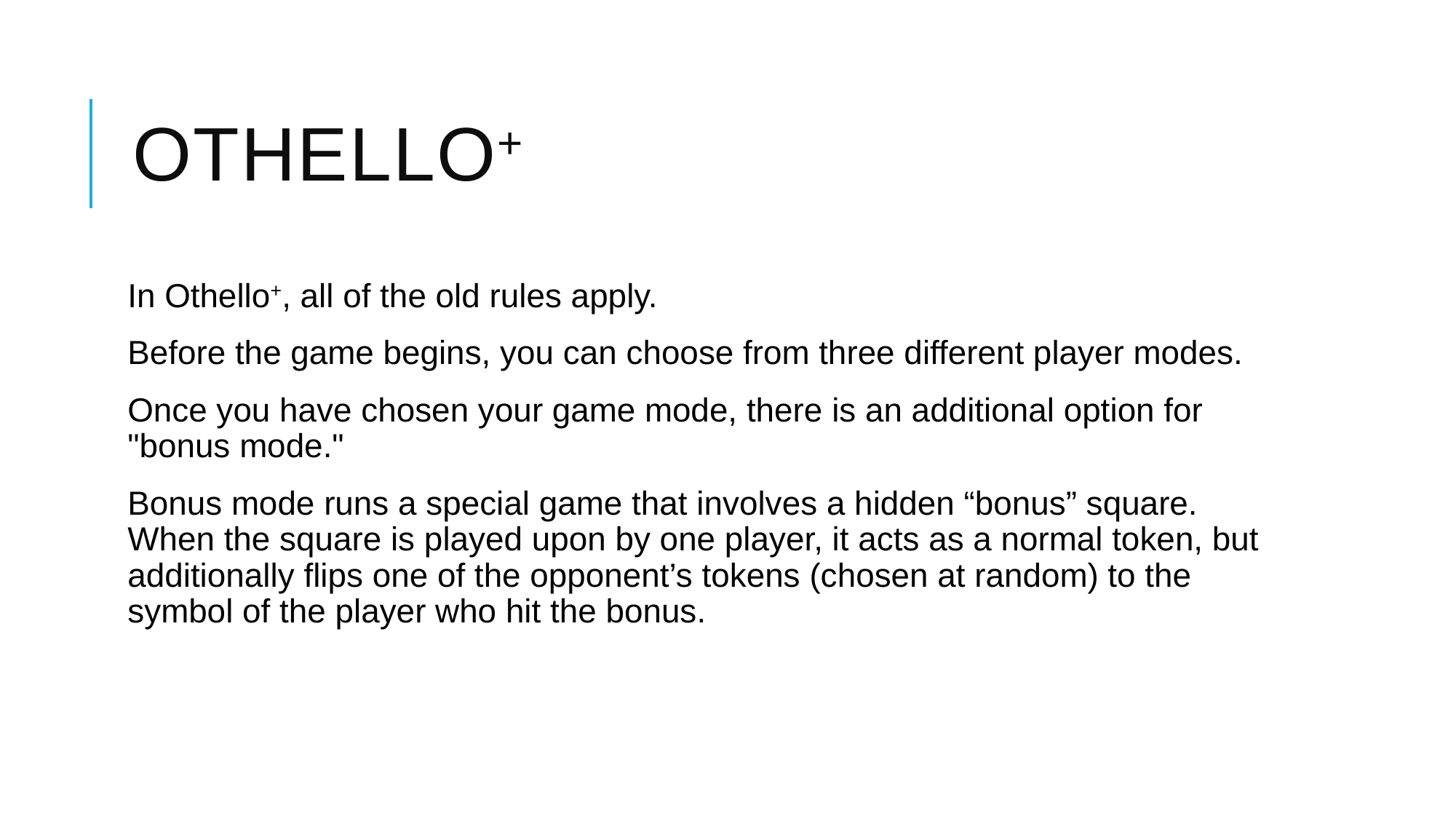

# Othello+
In Othello+, all of the old rules apply.
Before the game begins, you can choose from three different player modes.
Once you have chosen your game mode, there is an additional option for "bonus mode."
Bonus mode runs a special game that involves a hidden “bonus” square.  When the square is played upon by one player, it acts as a normal token, but additionally flips one of the opponent’s tokens (chosen at random) to the symbol of the player who hit the bonus.